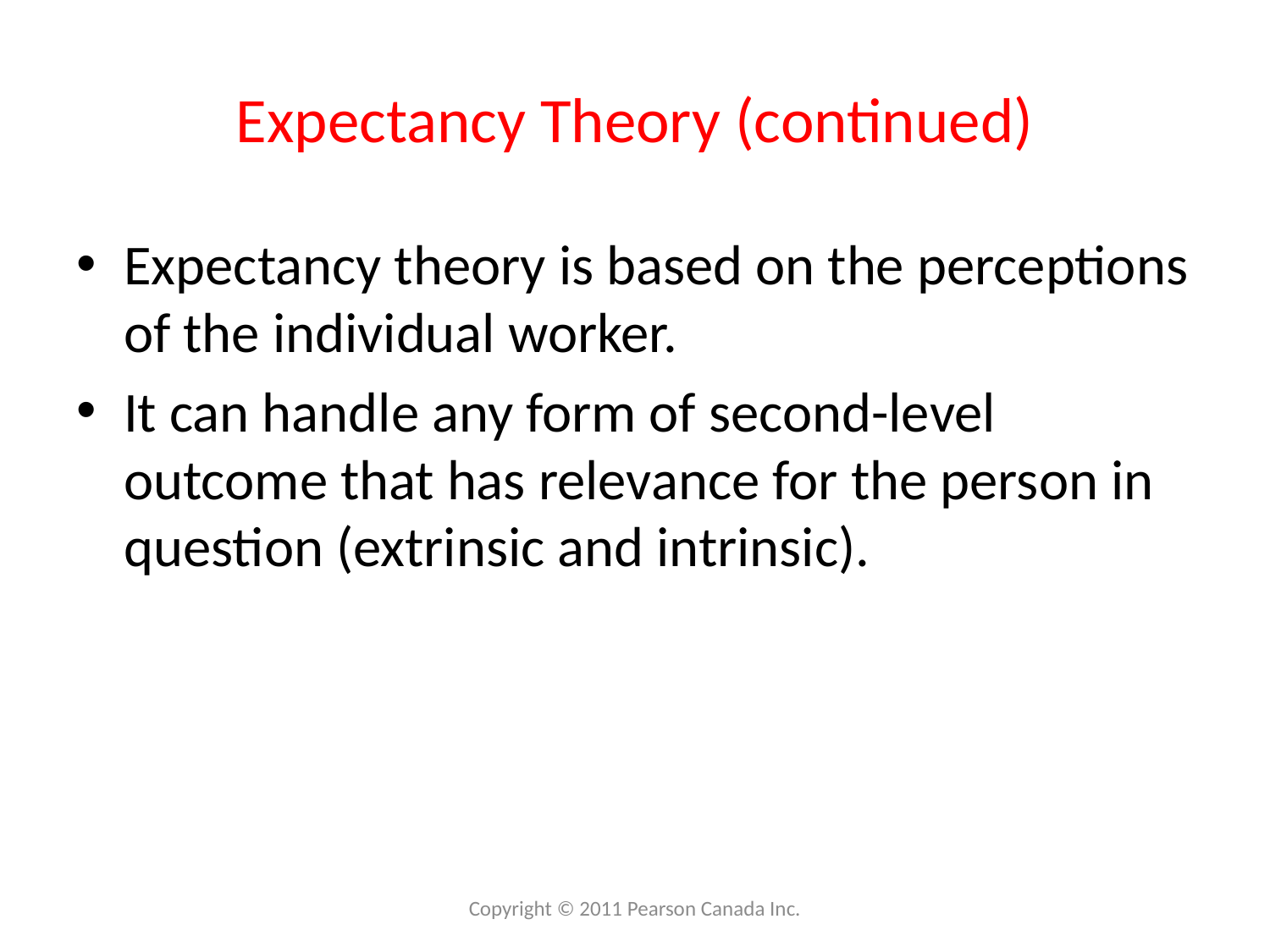

# Expectancy Theory (continued)
Expectancy theory is based on the perceptions of the individual worker.
It can handle any form of second-level outcome that has relevance for the person in question (extrinsic and intrinsic).
Copyright © 2011 Pearson Canada Inc.